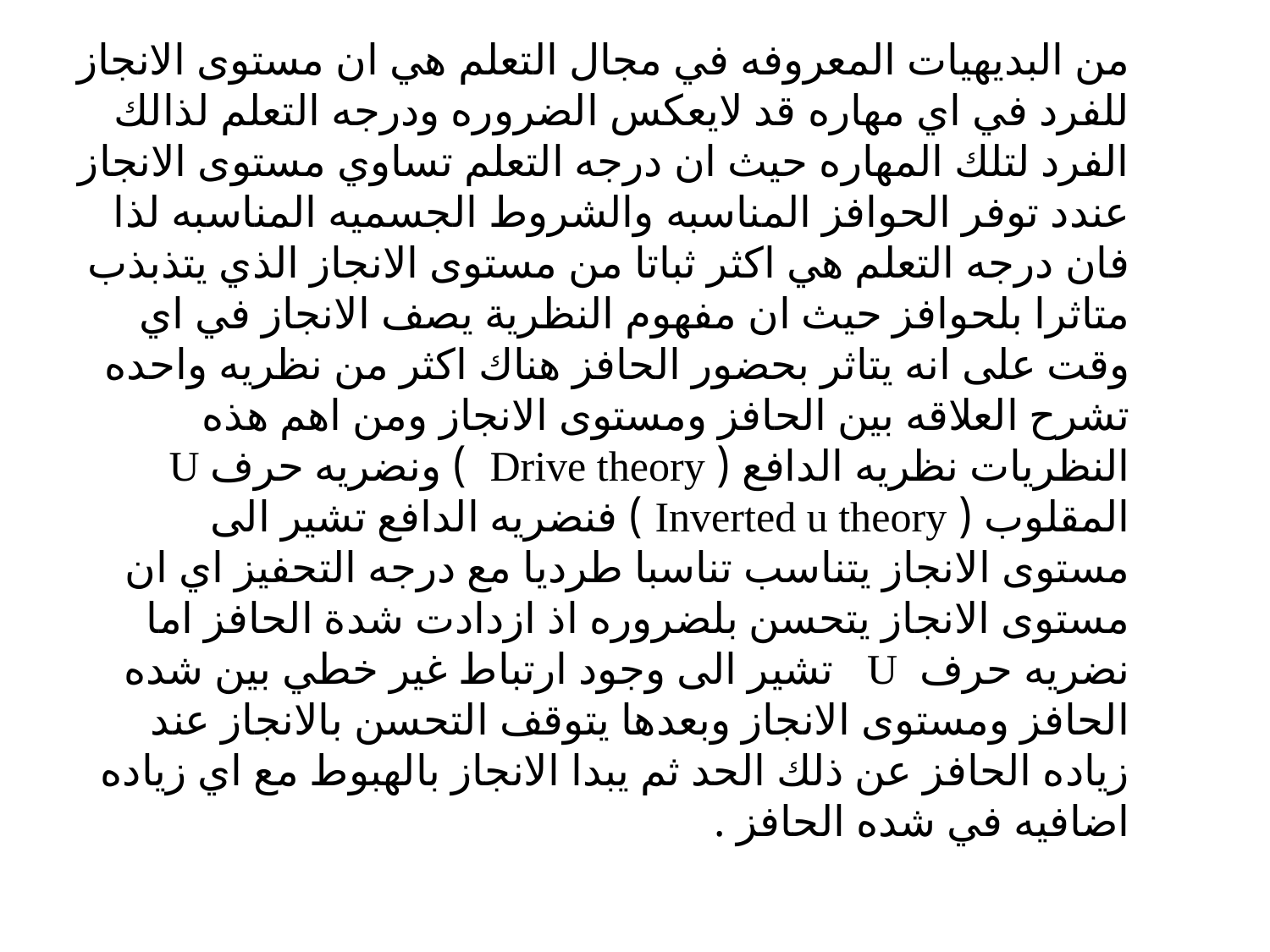

# اغراض التحفيز   من البديهيات المعروفه في مجال التعلم هي ان مستوى الانجاز للفرد في اي مهاره قد لايعكس الضروره ودرجه التعلم لذالك الفرد لتلك المهاره حيث ان درجه التعلم تساوي مستوى الانجاز عندد توفر الحوافز المناسبه والشروط الجسميه المناسبه لذا فان درجه التعلم هي اكثر ثباتا من مستوى الانجاز الذي يتذبذب متاثرا بلحوافز حيث ان مفهوم النظرية يصف الانجاز في اي وقت على انه يتاثر بحضور الحافز هناك اكثر من نظريه واحده تشرح العلاقه بين الحافز ومستوى الانجاز ومن اهم هذه النظريات نظريه الدافع ( Drive theory  ) ونضريه حرف U  المقلوب ( Inverted u theory ) فنضريه الدافع تشير الى مستوى الانجاز يتناسب تناسبا طرديا مع درجه التحفيز اي ان مستوى الانجاز يتحسن بلضروره اذ ازدادت شدة الحافز اما نضريه حرف  	U   تشير الى وجود ارتباط غير خطي بين شده الحافز ومستوى الانجاز وبعدها يتوقف التحسن بالانجاز عند زياده الحافز عن ذلك الحد ثم يبدا الانجاز بالهبوط مع اي زياده اضافيه في شده الحافز .